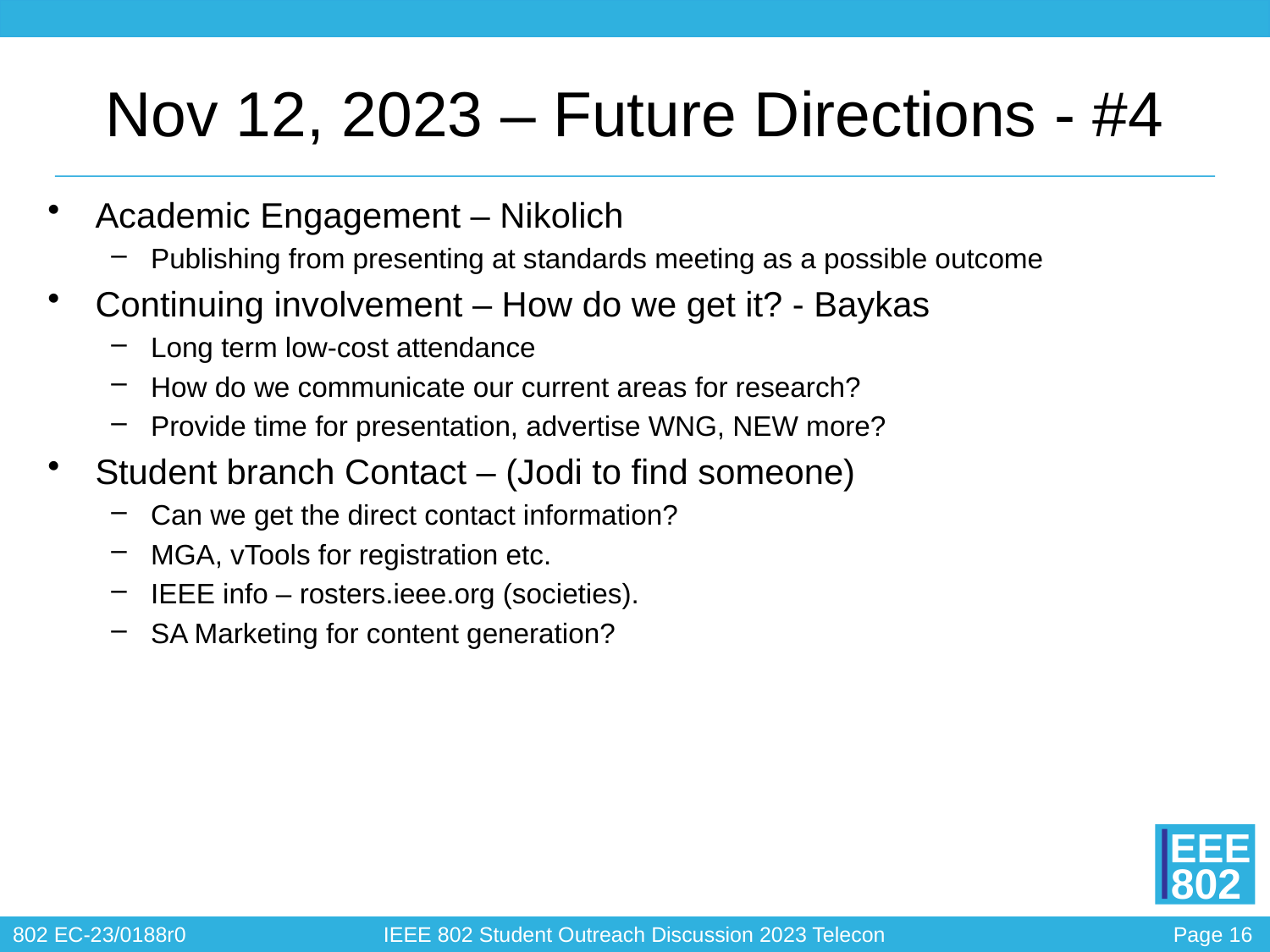

# Nov 12, 2023 – Future Directions - #4
Academic Engagement – Nikolich
Publishing from presenting at standards meeting as a possible outcome
Continuing involvement – How do we get it? - Baykas
Long term low-cost attendance
How do we communicate our current areas for research?
Provide time for presentation, advertise WNG, NEW more?
Student branch Contact – (Jodi to find someone)
Can we get the direct contact information?
MGA, vTools for registration etc.
IEEE info – rosters.ieee.org (societies).
SA Marketing for content generation?